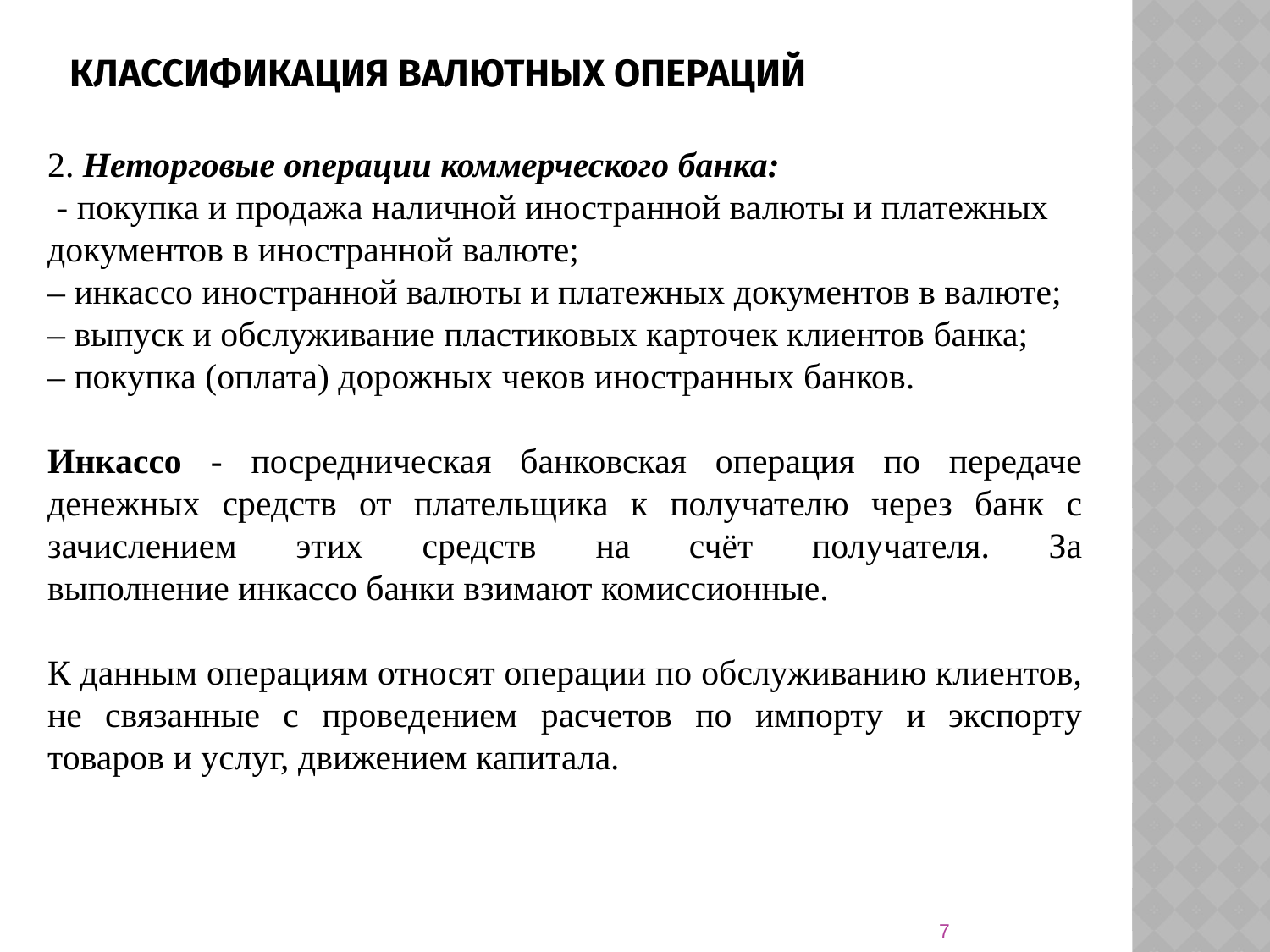

# Классификация валютных операций

2. Неторговые операции коммерческого банка:
 - покупка и продажа наличной иностранной валюты и платежных документов в иностранной валюте;
– инкассо иностранной валюты и платежных документов в валюте;
– выпуск и обслуживание пластиковых карточек клиентов банка;
– покупка (оплата) дорожных чеков иностранных банков.

Инкассо - посредническая банковская операция по передаче денежных средств от плательщика к получателю через банк с зачислением этих средств на счёт получателя. За выполнение инкассо банки взимают комиссионные.

К данным операциям относят операции по обслуживанию клиентов, не связанные с проведением расчетов по импорту и экспорту товаров и услуг, движением капитала.

7